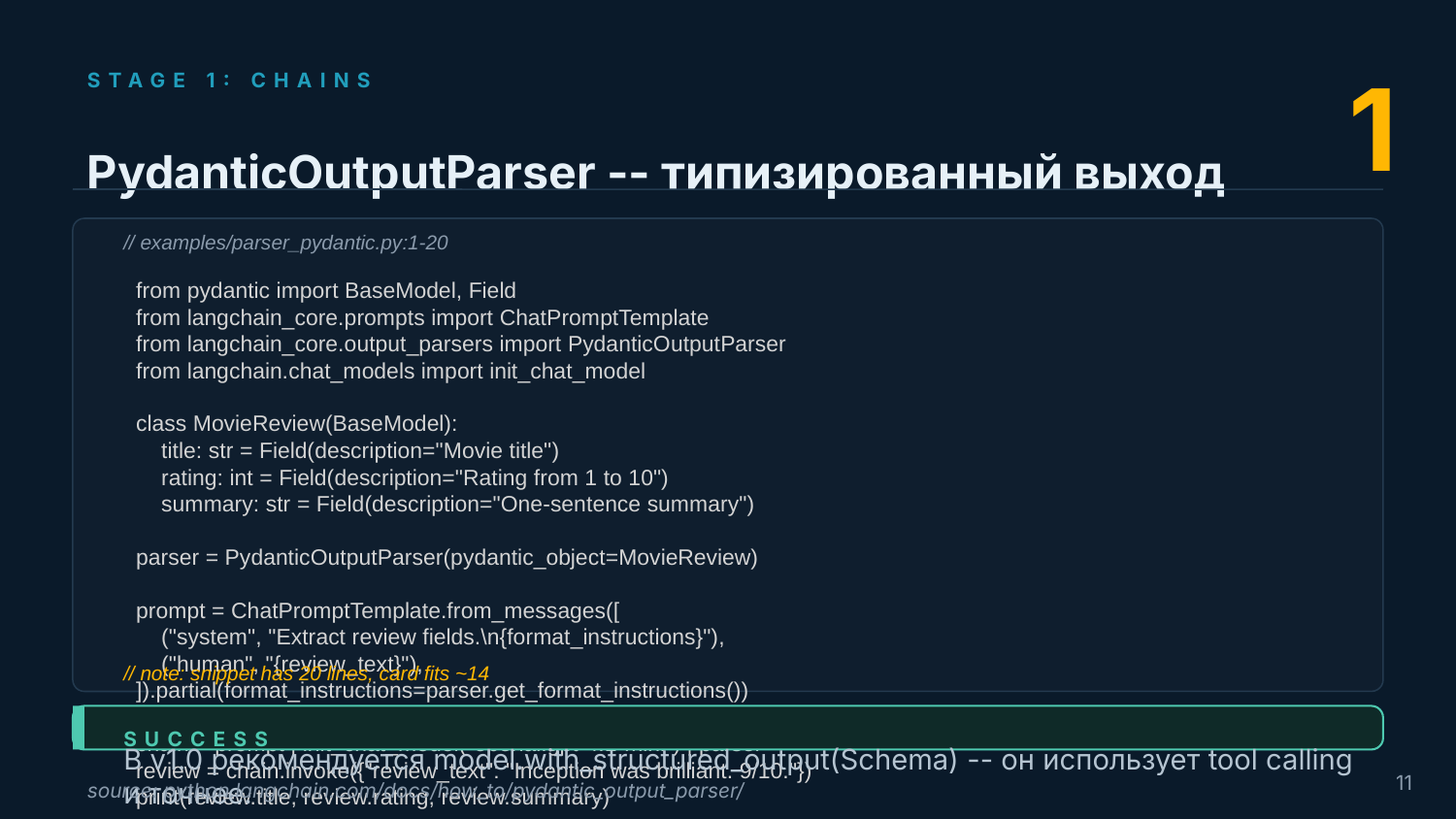

1
STAGE 1: CHAINS
PydanticOutputParser -- типизированный выход

// examples/parser_pydantic.py:1-20
  from pydantic import BaseModel, Field
  from langchain_core.prompts import ChatPromptTemplate
  from langchain_core.output_parsers import PydanticOutputParser
  from langchain.chat_models import init_chat_model

  class MovieReview(BaseModel):
      title: str = Field(description="Movie title")
      rating: int = Field(description="Rating from 1 to 10")
      summary: str = Field(description="One-sentence summary")

  parser = PydanticOutputParser(pydantic_object=MovieReview)

  prompt = ChatPromptTemplate.from_messages([
      ("system", "Extract review fields.\n{format_instructions}"),
      ("human", "{review_text}"),
  ]).partial(format_instructions=parser.get_format_instructions())

  chain = prompt | init_chat_model("openai:gpt-4.1-mini") | parser
  review = chain.invoke({"review_text": "Inception was brilliant. 9/10."})
  print(review.title, review.rating, review.summary)

// note: snippet has 20 lines, card fits ~14

SUCCESS
В v1.0 рекомендуется model.with_structured_output(Schema) -- он использует tool calling и точнее.
11
source: python.langchain.com/docs/how_to/pydantic_output_parser/